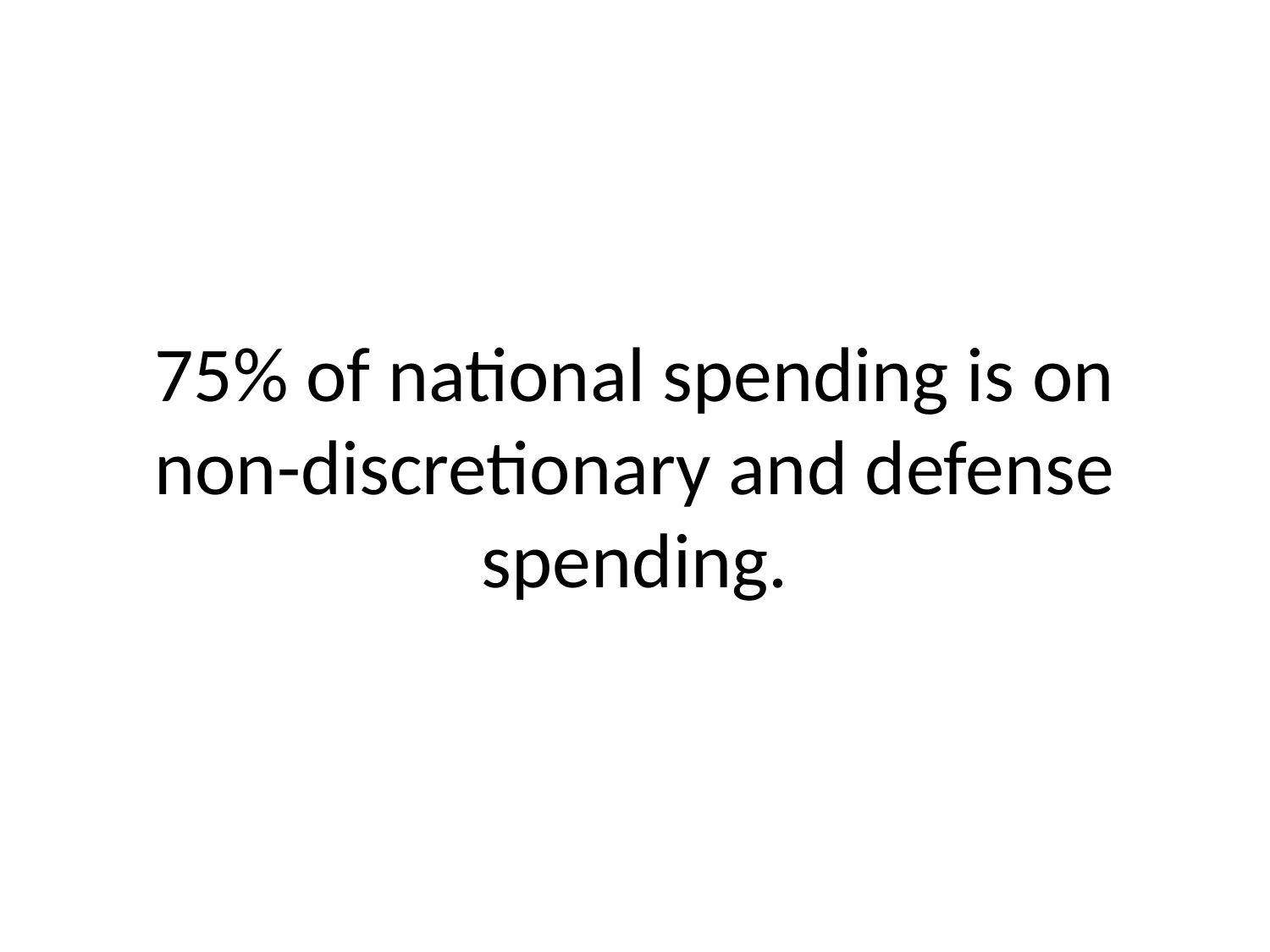

# 75% of national spending is on non-discretionary and defense spending.